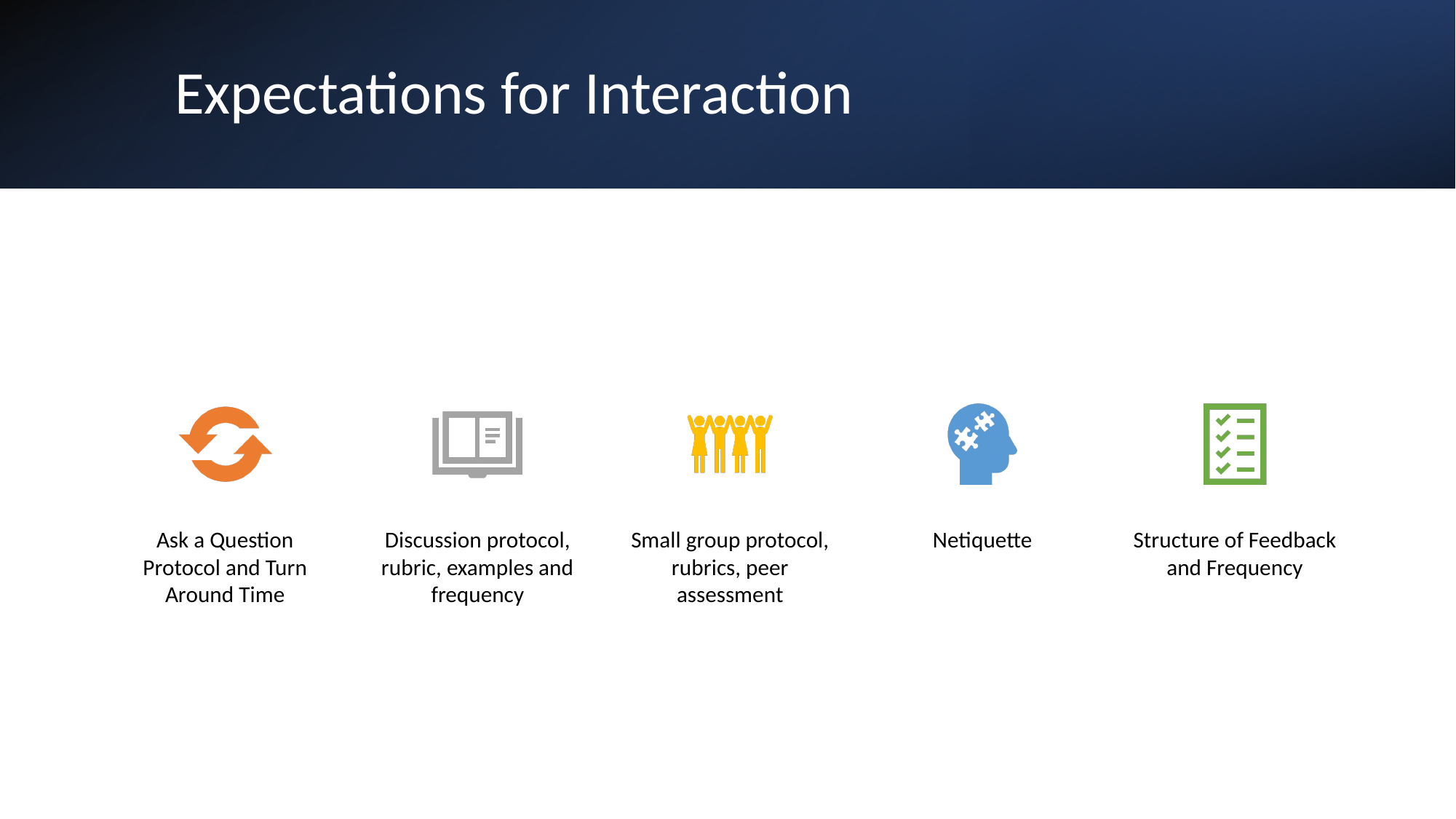

# Expectations for Interaction
Ask a Question Protocol and Turn Around Time
Discussion protocol, rubric, examples and frequency
Small group protocol, rubrics, peer assessment
Netiquette
Structure of Feedback and Frequency